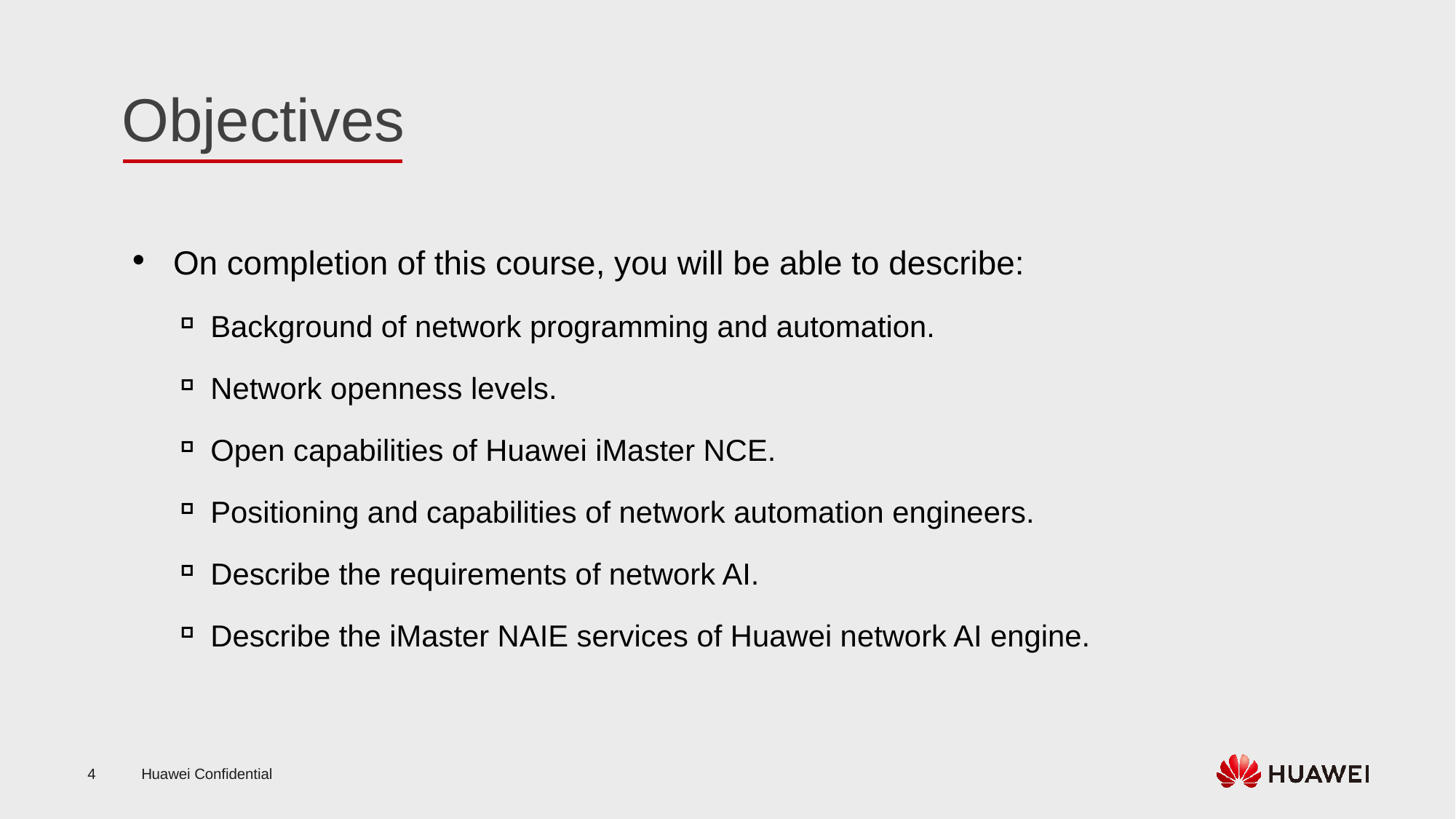

On completion of this course, you will be able to describe:
Background of network programming and automation.
Network openness levels.
Open capabilities of Huawei iMaster NCE.
Positioning and capabilities of network automation engineers.
Describe the requirements of network AI.
Describe the iMaster NAIE services of Huawei network AI engine.